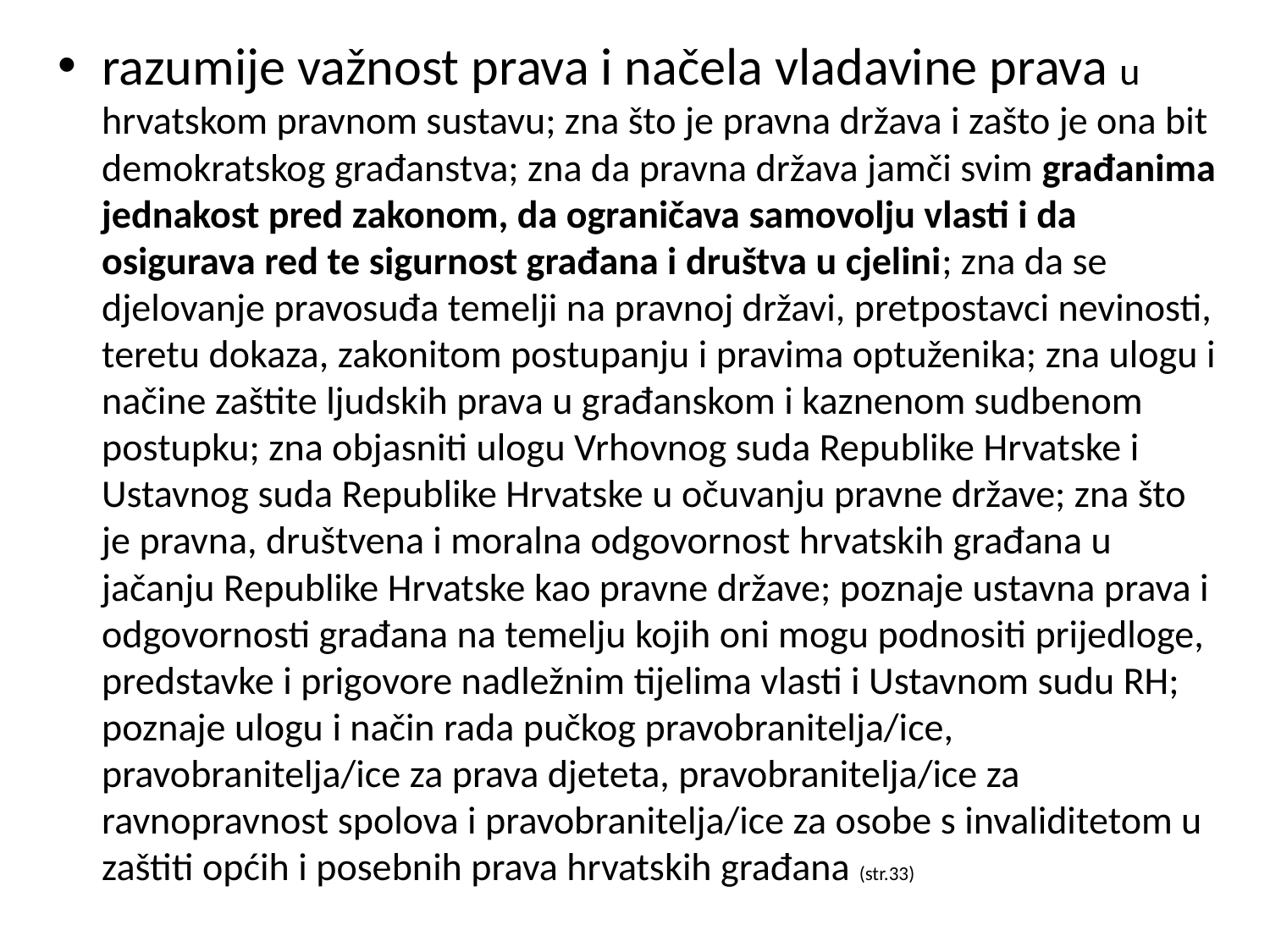

razumije važnost prava i načela vladavine prava u hrvatskom pravnom sustavu; zna što je pravna država i zašto je ona bit demokratskog građanstva; zna da pravna država jamči svim građanima jednakost pred zakonom, da ograničava samovolju vlasti i da osigurava red te sigurnost građana i društva u cjelini; zna da se djelovanje pravosuđa temelji na pravnoj državi, pretpostavci nevinosti, teretu dokaza, zakonitom postupanju i pravima optuženika; zna ulogu i načine zaštite ljudskih prava u građanskom i kaznenom sudbenom postupku; zna objasniti ulogu Vrhovnog suda Republike Hrvatske i Ustavnog suda Republike Hrvatske u očuvanju pravne države; zna što je pravna, društvena i moralna odgovornost hrvatskih građana u jačanju Republike Hrvatske kao pravne države; poznaje ustavna prava i odgovornosti građana na temelju kojih oni mogu podnositi prijedloge, predstavke i prigovore nadležnim tijelima vlasti i Ustavnom sudu RH; poznaje ulogu i način rada pučkog pravobranitelja/ice, pravobranitelja/ice za prava djeteta, pravobranitelja/ice za ravnopravnost spolova i pravobranitelja/ice za osobe s invaliditetom u zaštiti općih i posebnih prava hrvatskih građana (str.33)